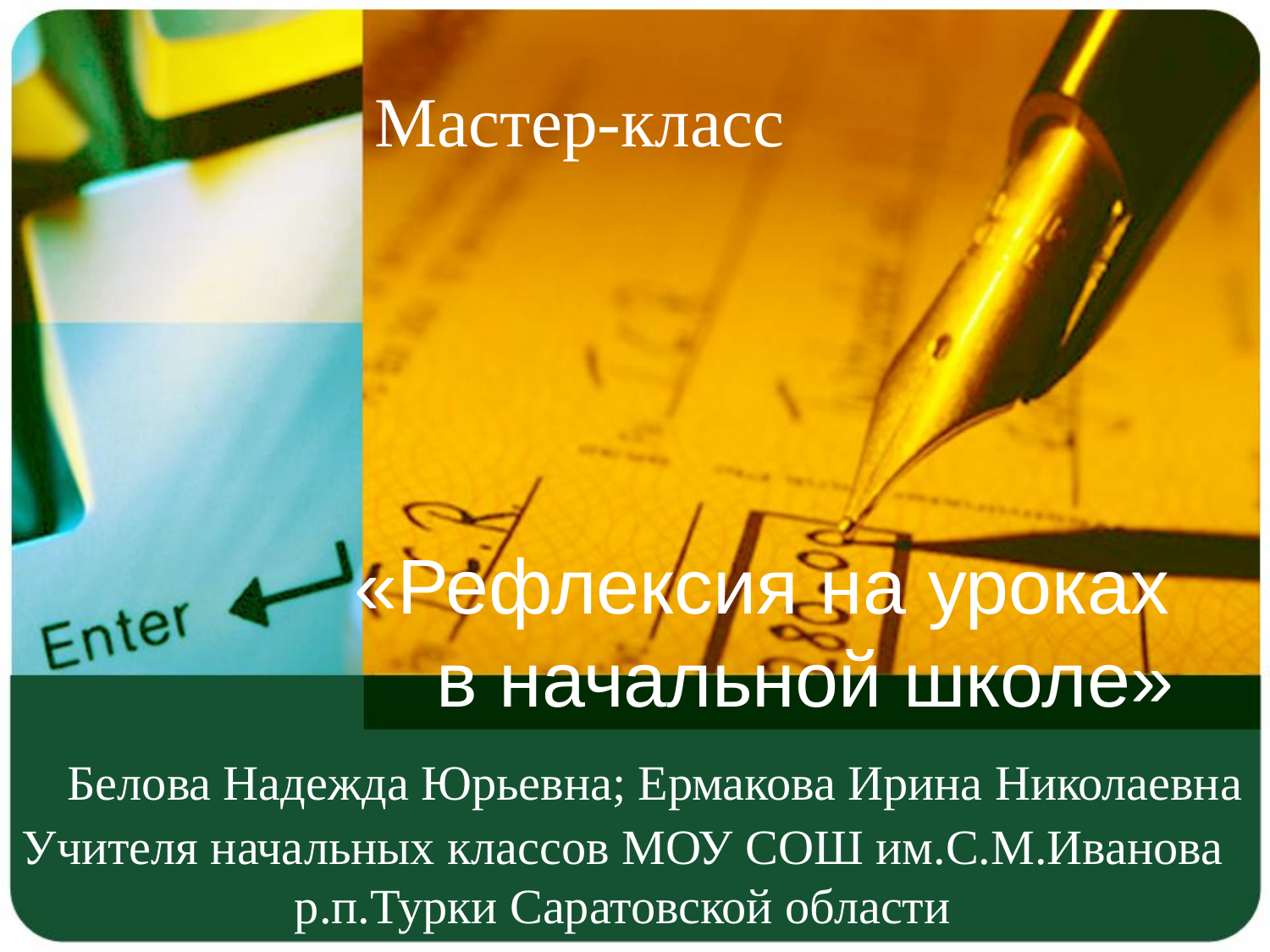

Мастер-класс
# «Рефлексия на уроках в начальной школе» Белова Надежда Юрьевна; Ермакова Ирина Николаевна Учителя начальных классов МОУ СОШ им.С.М.Иванова р.п.Турки Саратовской области